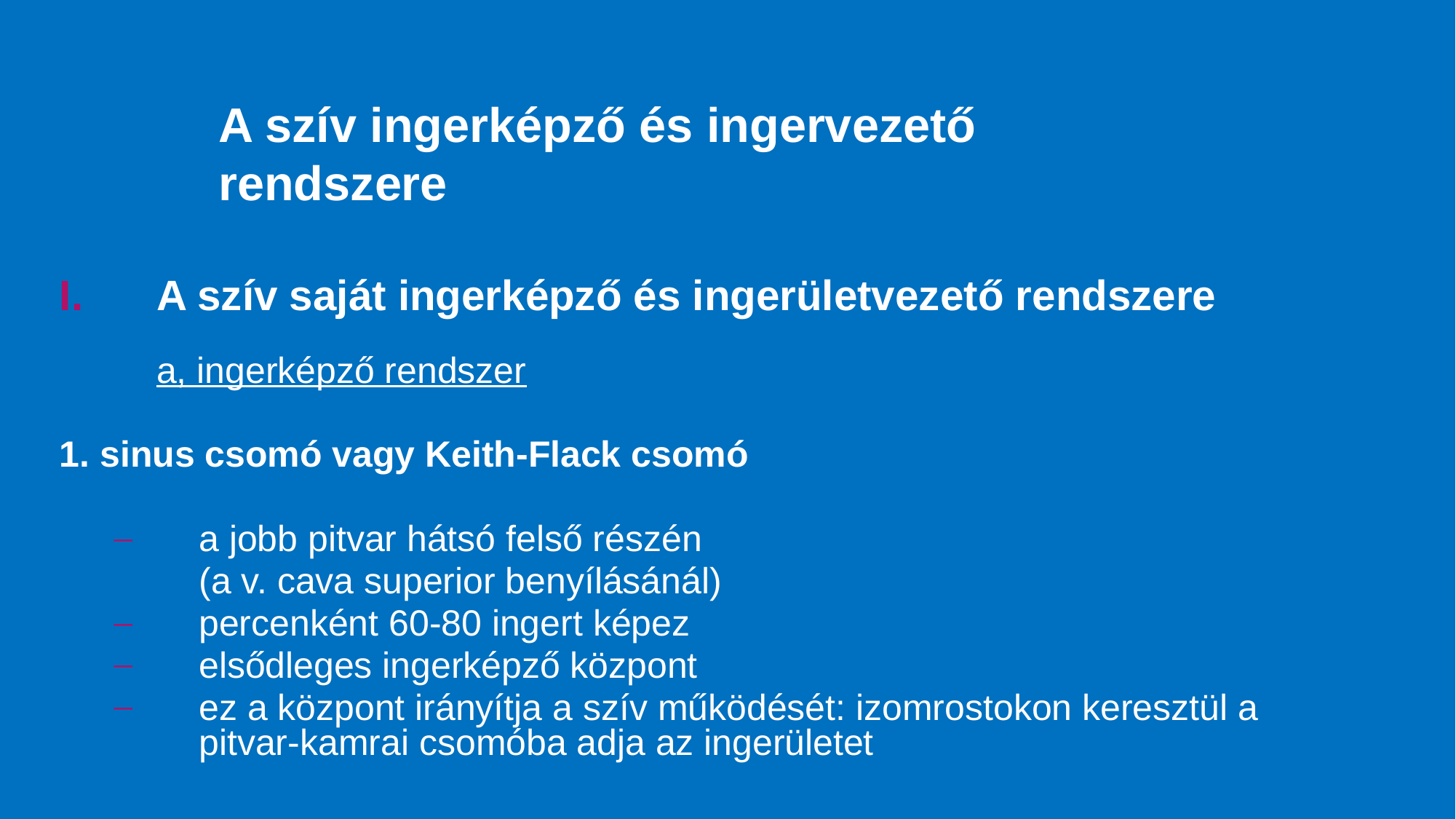

# A szív ingerképző és ingervezető rendszere
A szív saját ingerképző és ingerületvezető rendszere

	a, ingerképző rendszer

1. sinus csomó vagy Keith-Flack csomó

a jobb pitvar hátsó felső részén
	(a v. cava superior benyílásánál)
percenként 60-80 ingert képez
elsődleges ingerképző központ
ez a központ irányítja a szív működését: izomrostokon keresztül a pitvar-kamrai csomóba adja az ingerületet